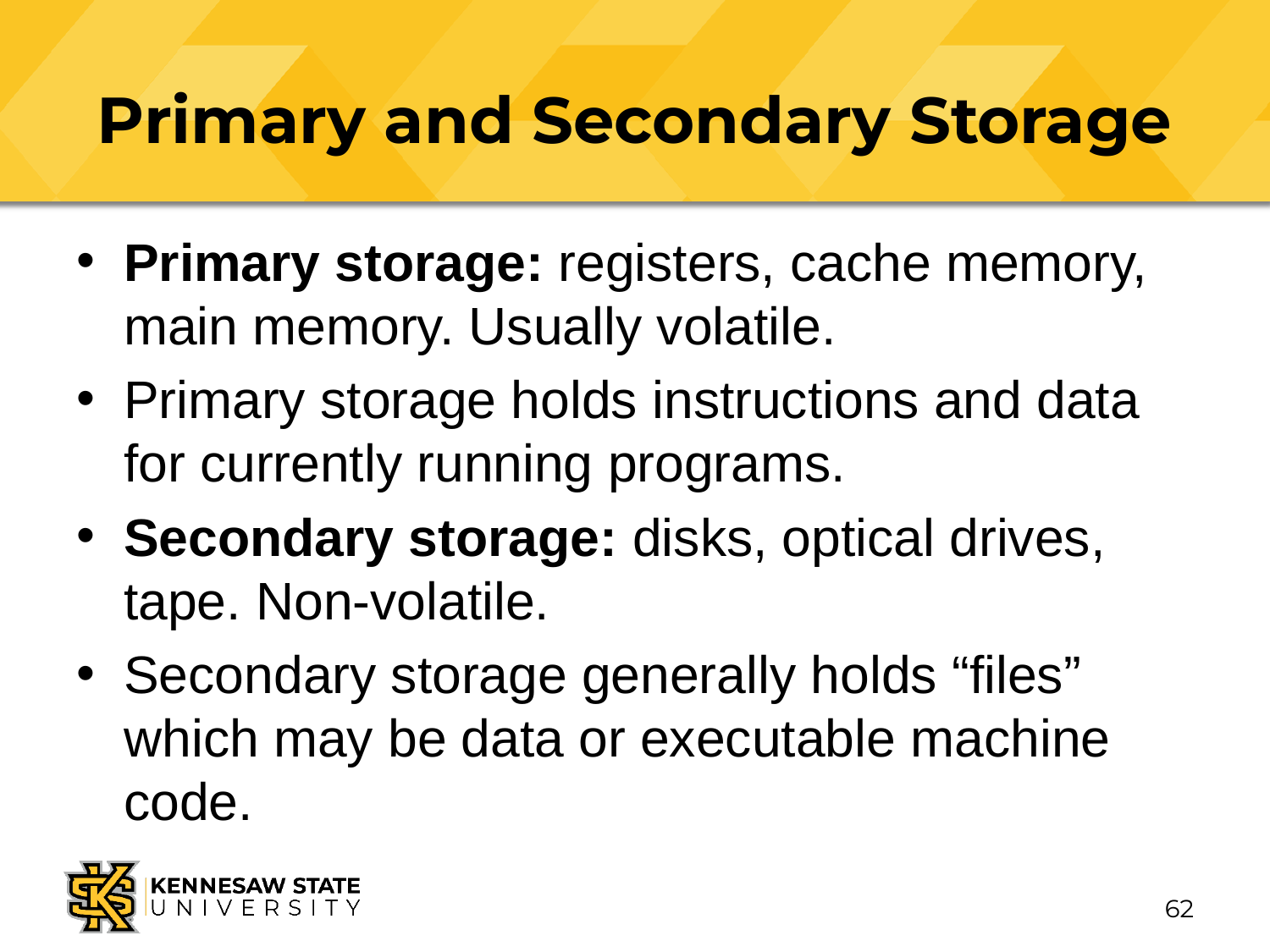

# Primary and Secondary Storage
Primary storage: registers, cache memory, main memory. Usually volatile.
Primary storage holds instructions and data for currently running programs.
Secondary storage: disks, optical drives, tape. Non-volatile.
Secondary storage generally holds “files” which may be data or executable machine code.
62